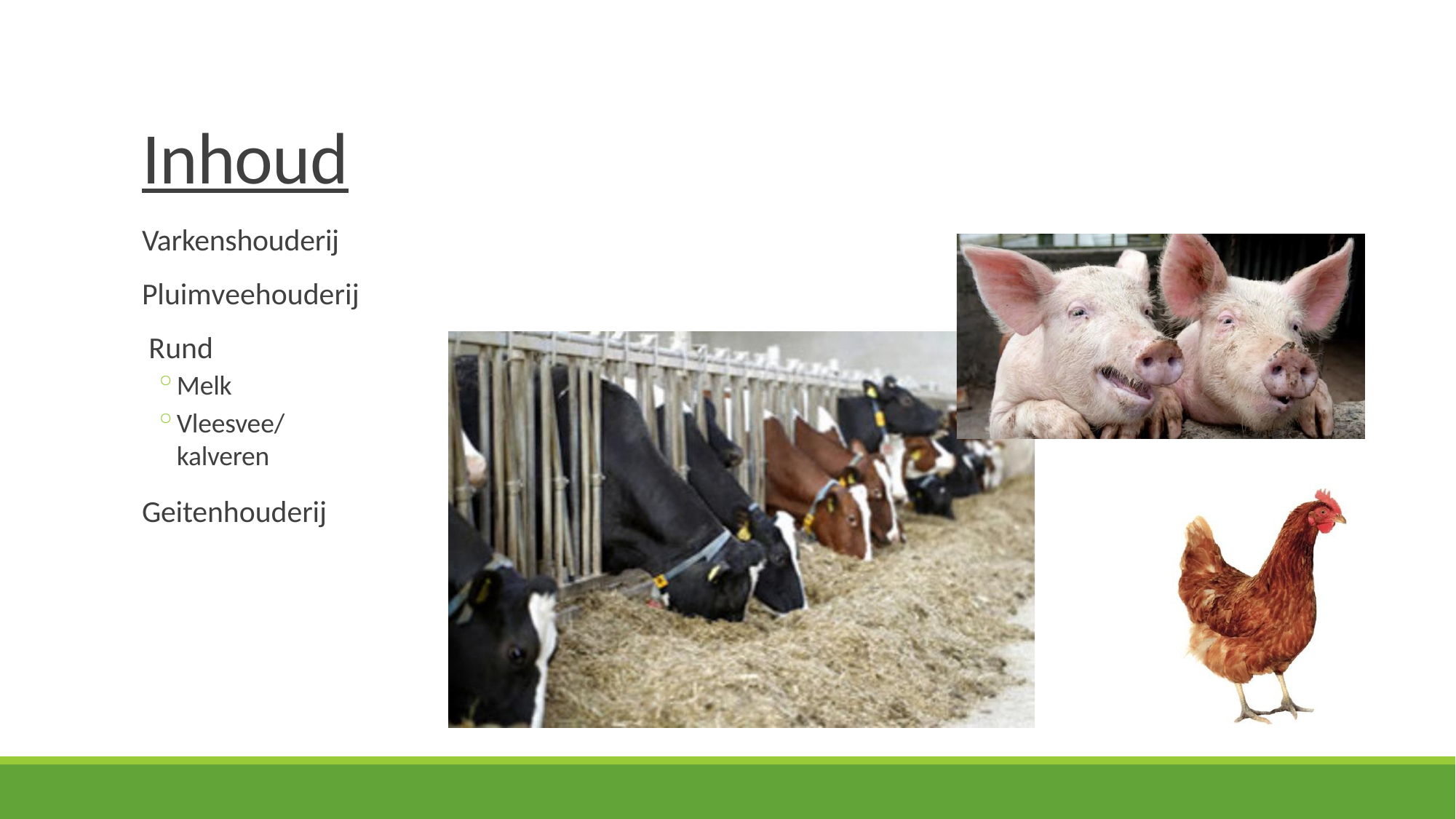

# Inhoud
Varkenshouderij  Pluimveehouderij  Rund
Melk
Vleesvee/ kalveren
Geitenhouderij